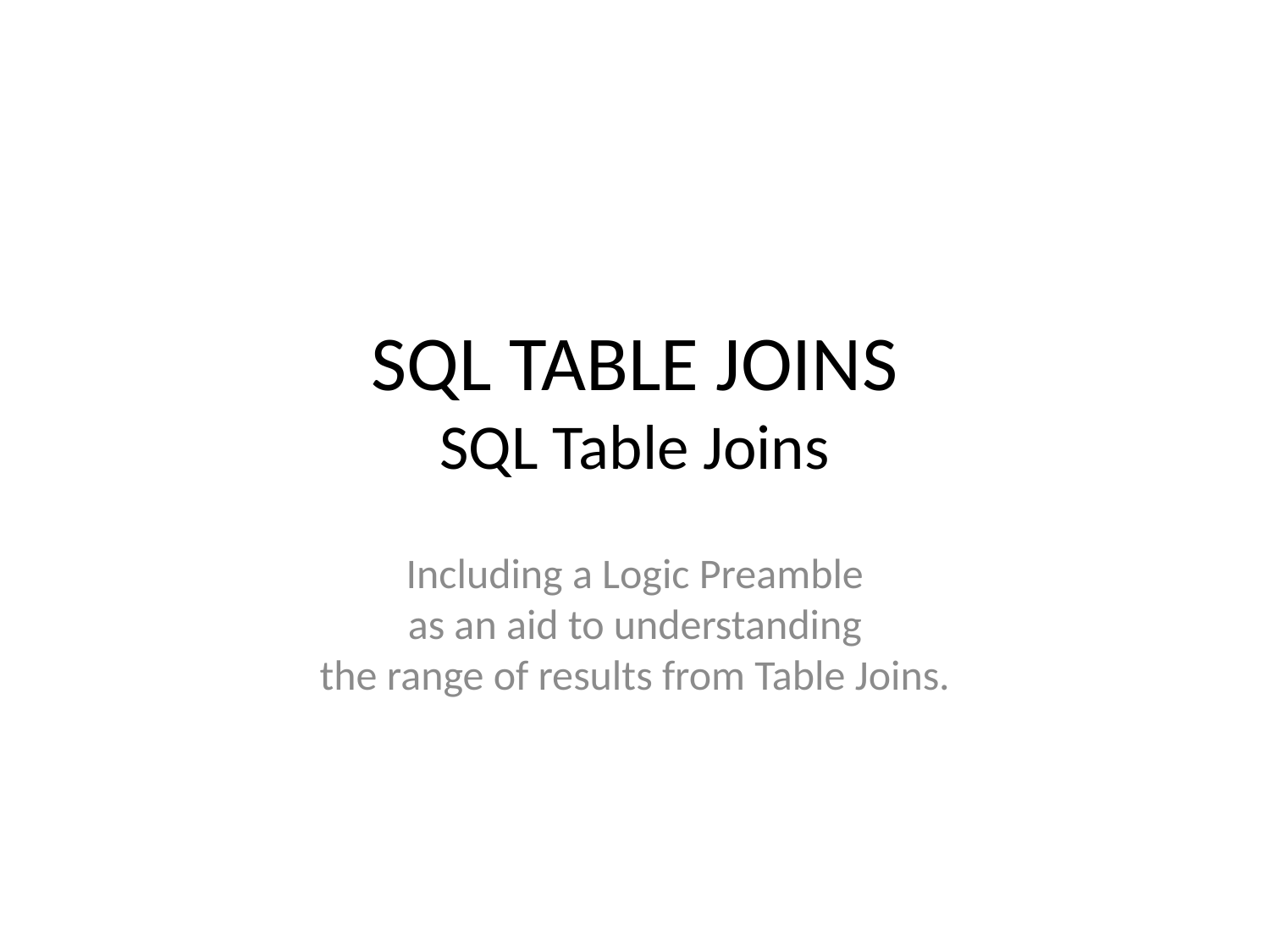

# SQL TABLE JOINS SQL Table Joins
Including a Logic Preamble
as an aid to understanding
the range of results from Table Joins.